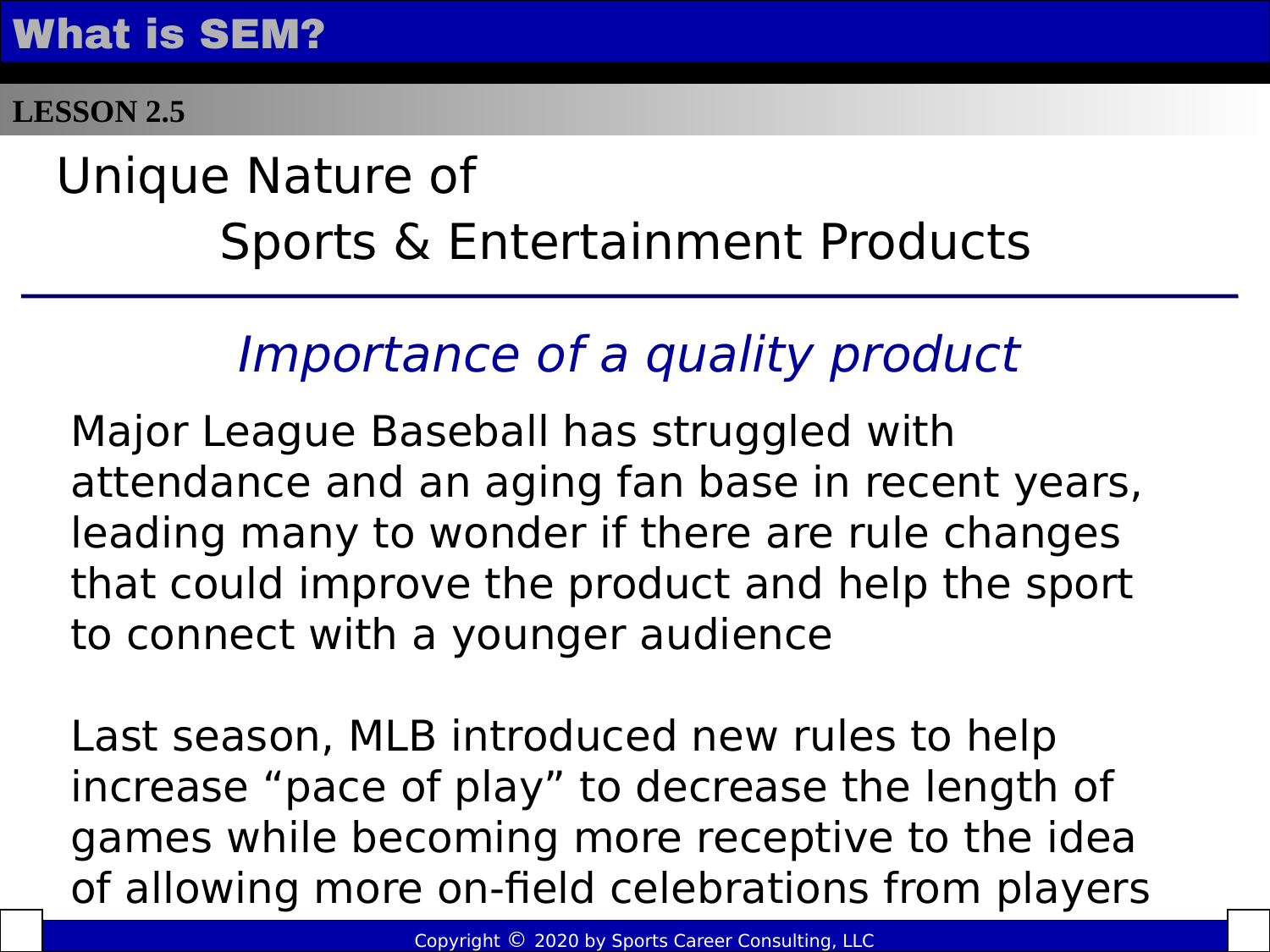

What is SEM?
LESSON 2.5
Unique Nature of                                                Sports & Entertainment Products

Importance of a quality product
Major League Baseball has struggled with attendance and an aging fan base in recent years, leading many to wonder if there are rule changes that could improve the product and help the sport to connect with a younger audience

Last season, MLB introduced new rules to help increase “pace of play” to decrease the length of games while becoming more receptive to the idea of allowing more on-field celebrations from players
Copyright © 2020 by Sports Career Consulting, LLC